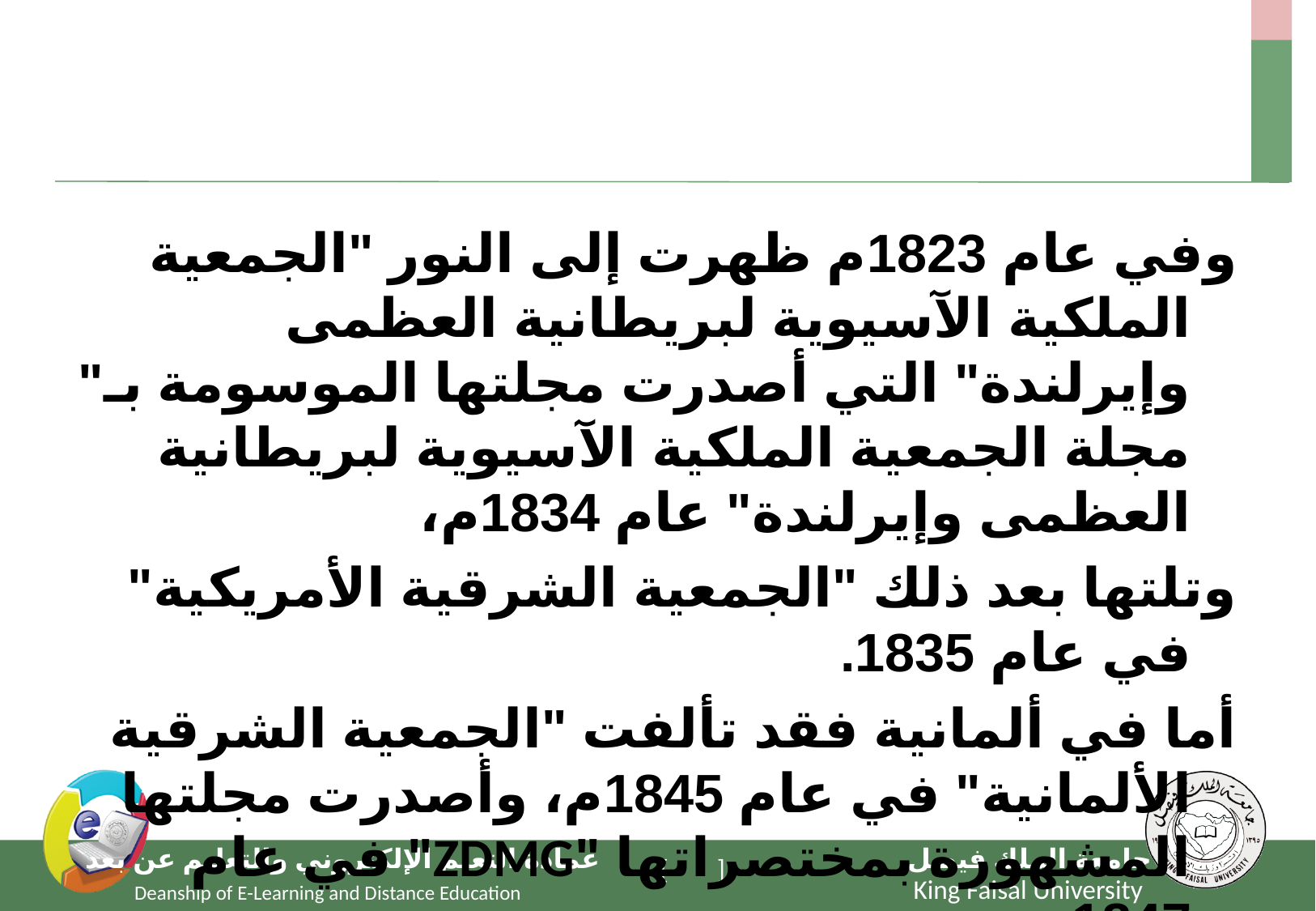

#
وفي عام 1823م ظهرت إلى النور "الجمعية الملكية الآسيوية لبريطانية العظمى وإيرلندة" التي أصدرت مجلتها الموسومة بـ" مجلة الجمعية الملكية الآسيوية لبريطانية العظمى وإيرلندة" عام 1834م،
وتلتها بعد ذلك "الجمعية الشرقية الأمريكية" في عام 1835.
أما في ألمانية فقد تألفت "الجمعية الشرقية الألمانية" في عام 1845م، وأصدرت مجلتها المشهورة بمختصراتها "ZDMG" في عام 1847م.